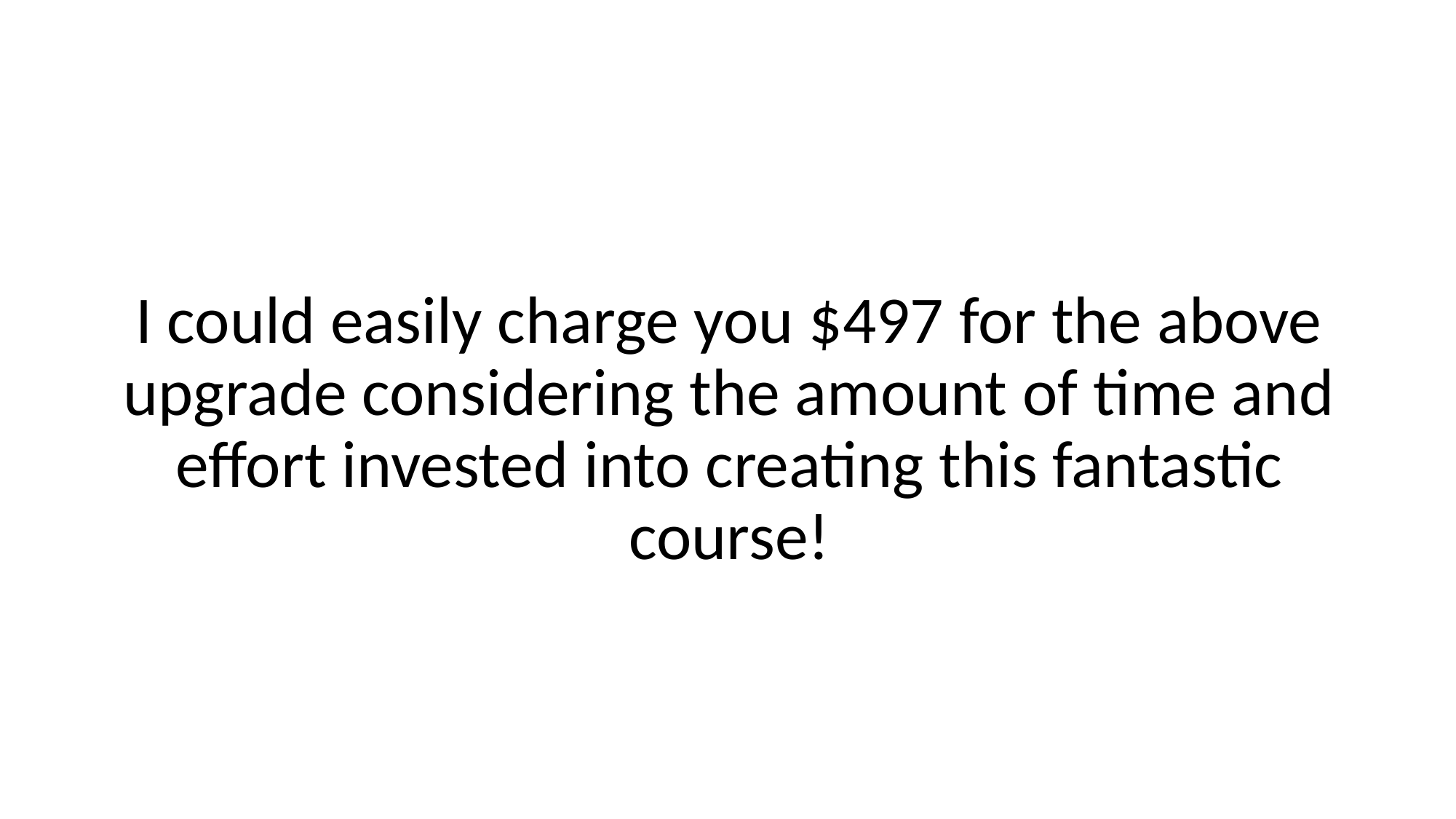

I could easily charge you $497 for the above upgrade considering the amount of time and effort invested into creating this fantastic course!